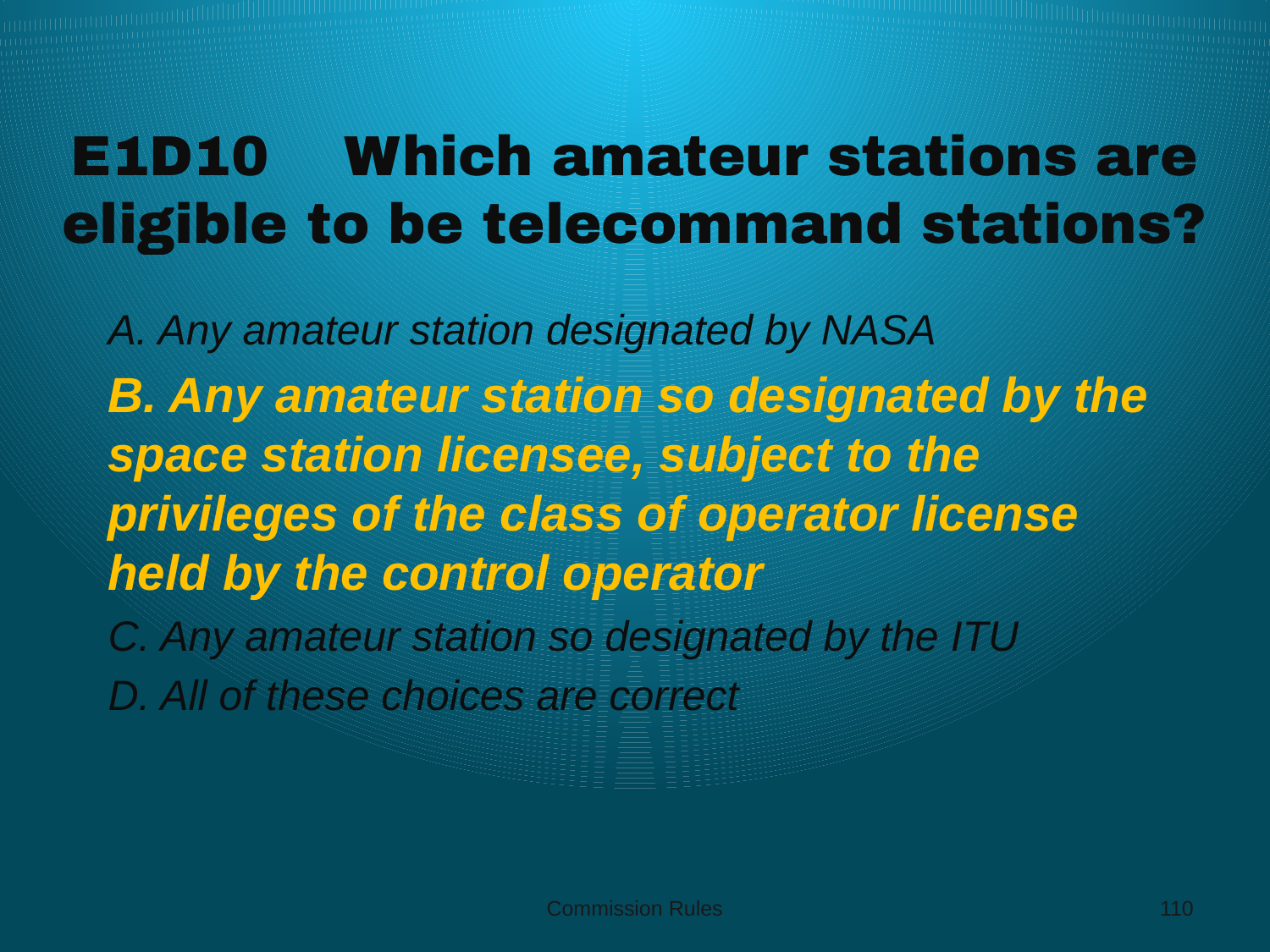

# E1D10    Which amateur stations are eligible to be telecommand stations?
A. Any amateur station designated by NASA
B. Any amateur station so designated by the space station licensee, subject to the privileges of the class of operator license held by the control operator
C. Any amateur station so designated by the ITU
D. All of these choices are correct
Commission Rules
110